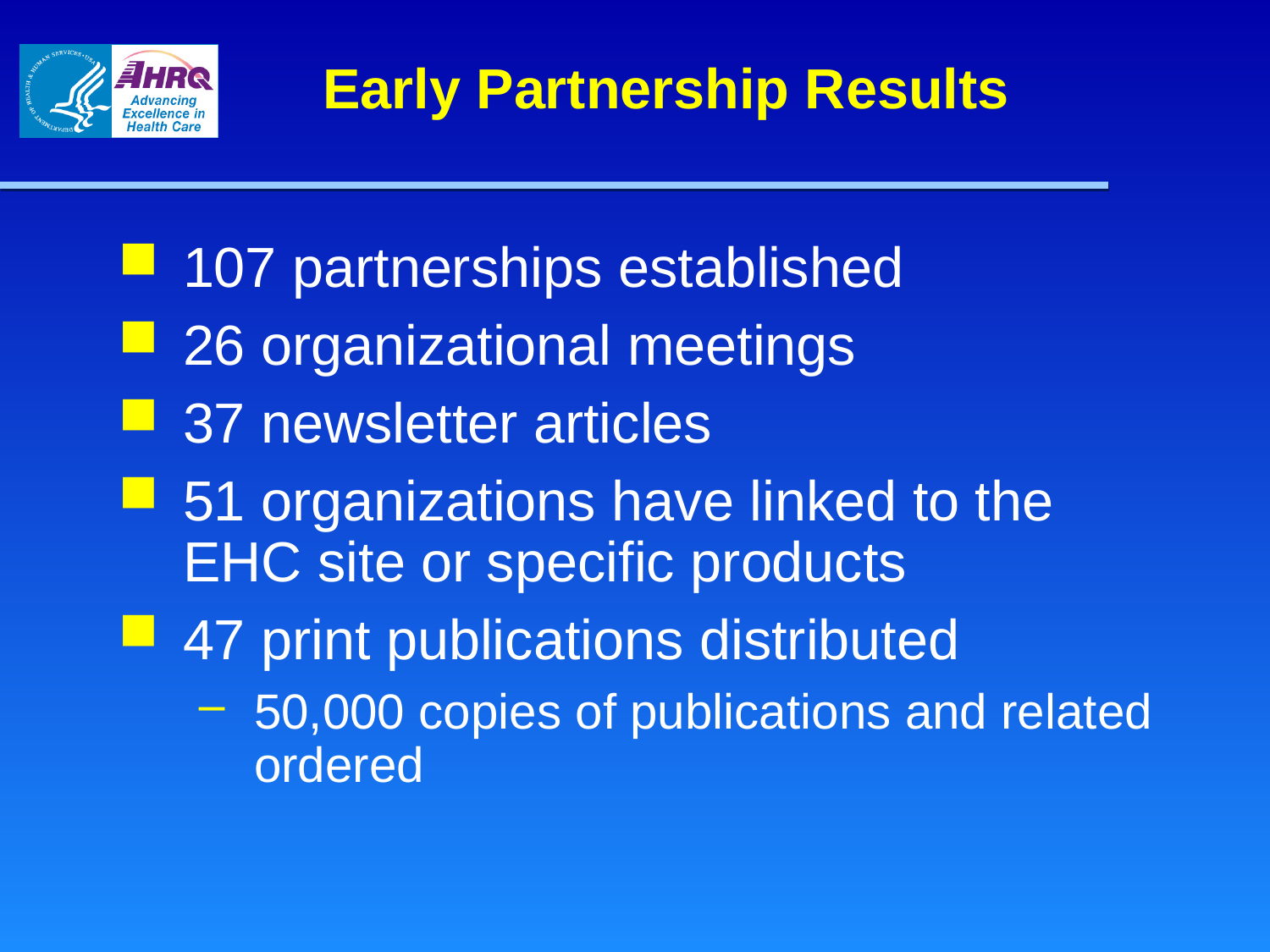

# Early Partnership Results
107 partnerships established
26 organizational meetings
37 newsletter articles
51 organizations have linked to the EHC site or specific products
47 print publications distributed
50,000 copies of publications and related ordered